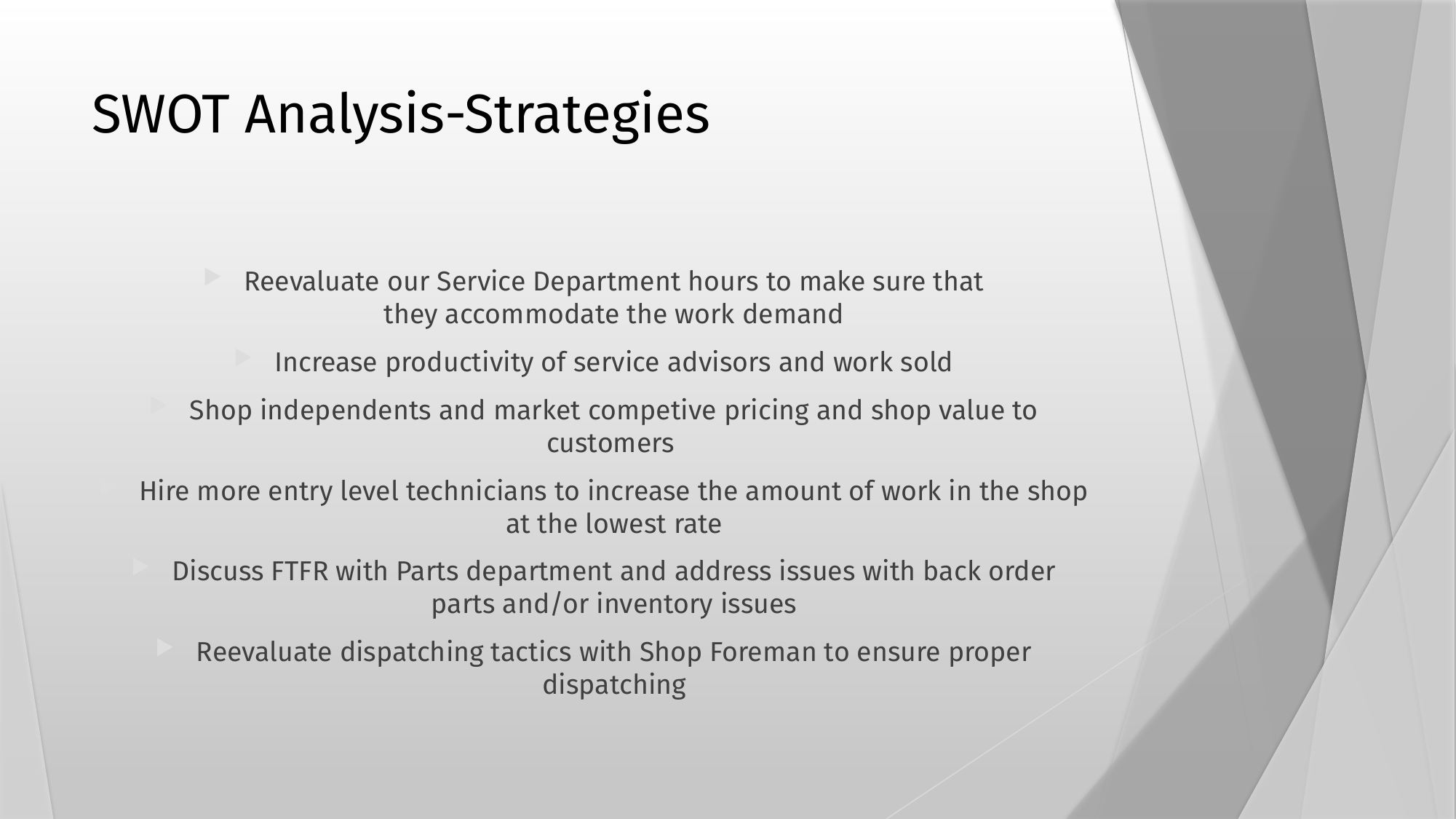

# SWOT Analysis-Strategies
Reevaluate our Service Department hours to make sure that they accommodate the work demand
Increase productivity of service advisors and work sold
Shop independents and market competive pricing and shop value to customers
Hire more entry level technicians to increase the amount of work in the shop at the lowest rate
Discuss FTFR with Parts department and address issues with back order parts and/or inventory issues
Reevaluate dispatching tactics with Shop Foreman to ensure proper dispatching